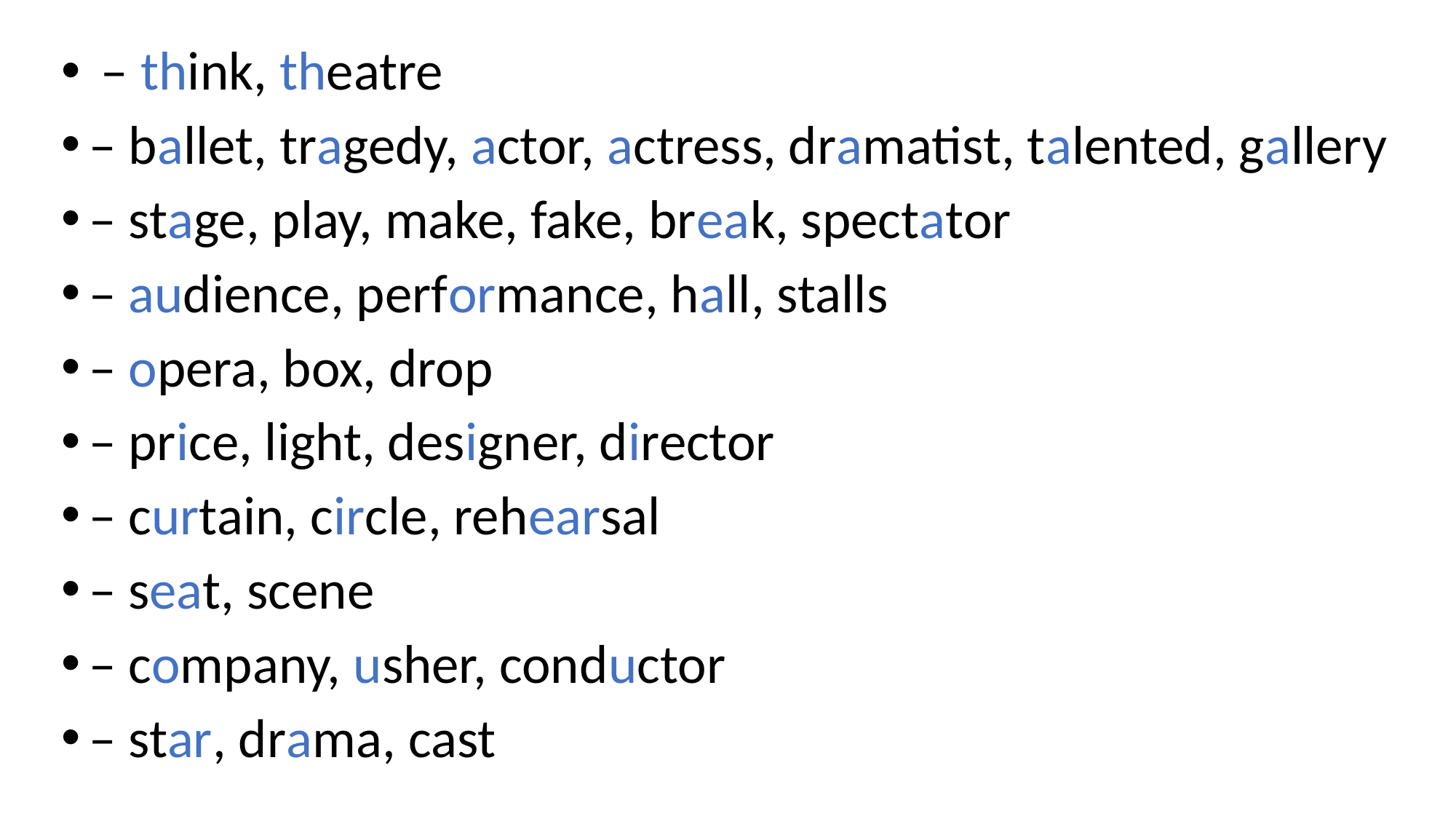

– think, theatre
– ballet, tragedy, actor, actress, dramatist, talented, gallery
– stage, play, make, fake, break, spectator
– audience, performance, hall, stalls
– opera, box, drop
– price, light, designer, director
– curtain, circle, rehearsal
– seat, scene
– company, usher, conductor
– star, drama, cast